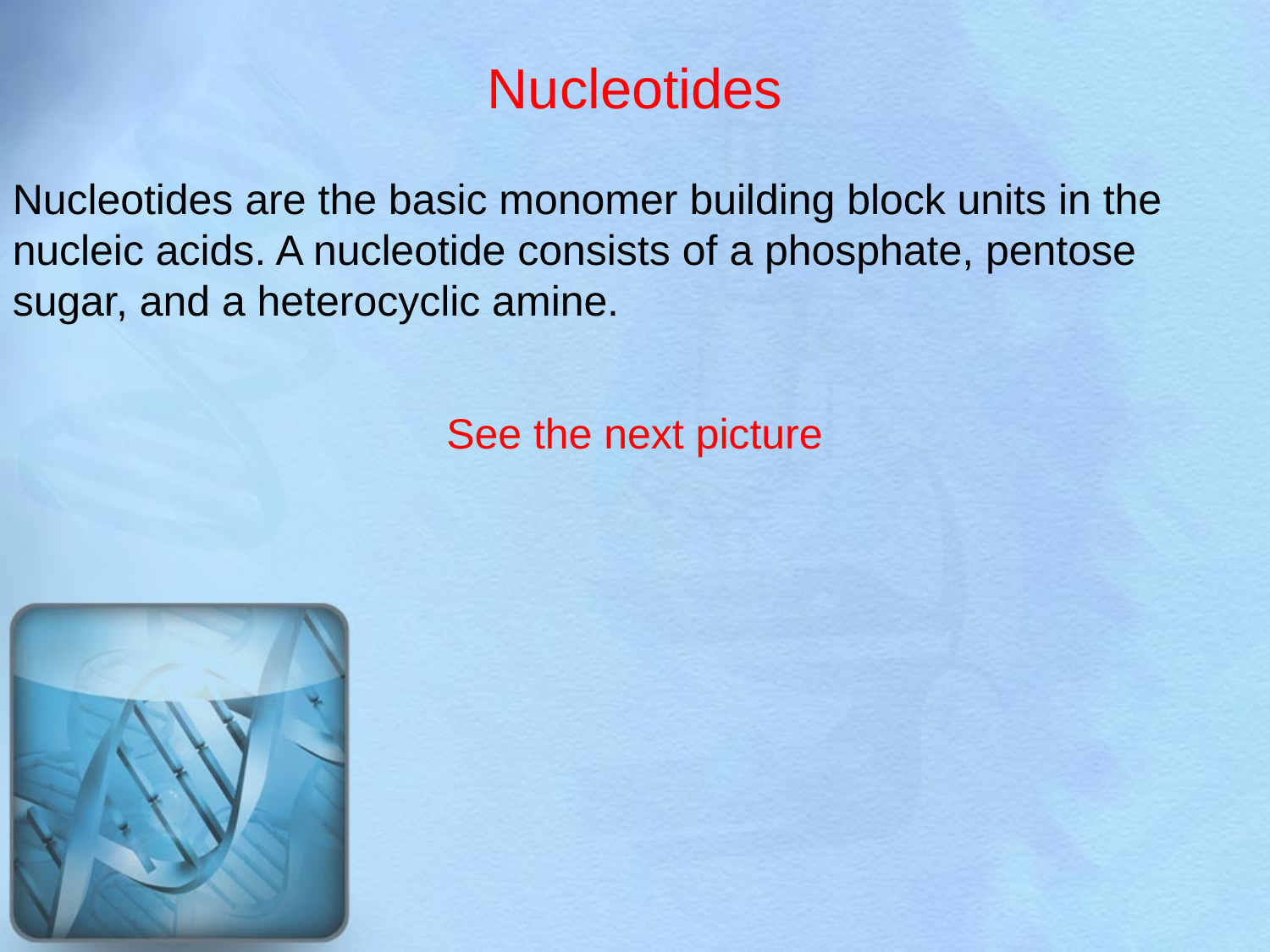

Nucleotides
Nucleotides are the basic monomer building block units in the nucleic acids. A nucleotide consists of a phosphate, pentose sugar, and a heterocyclic amine.
See the next picture